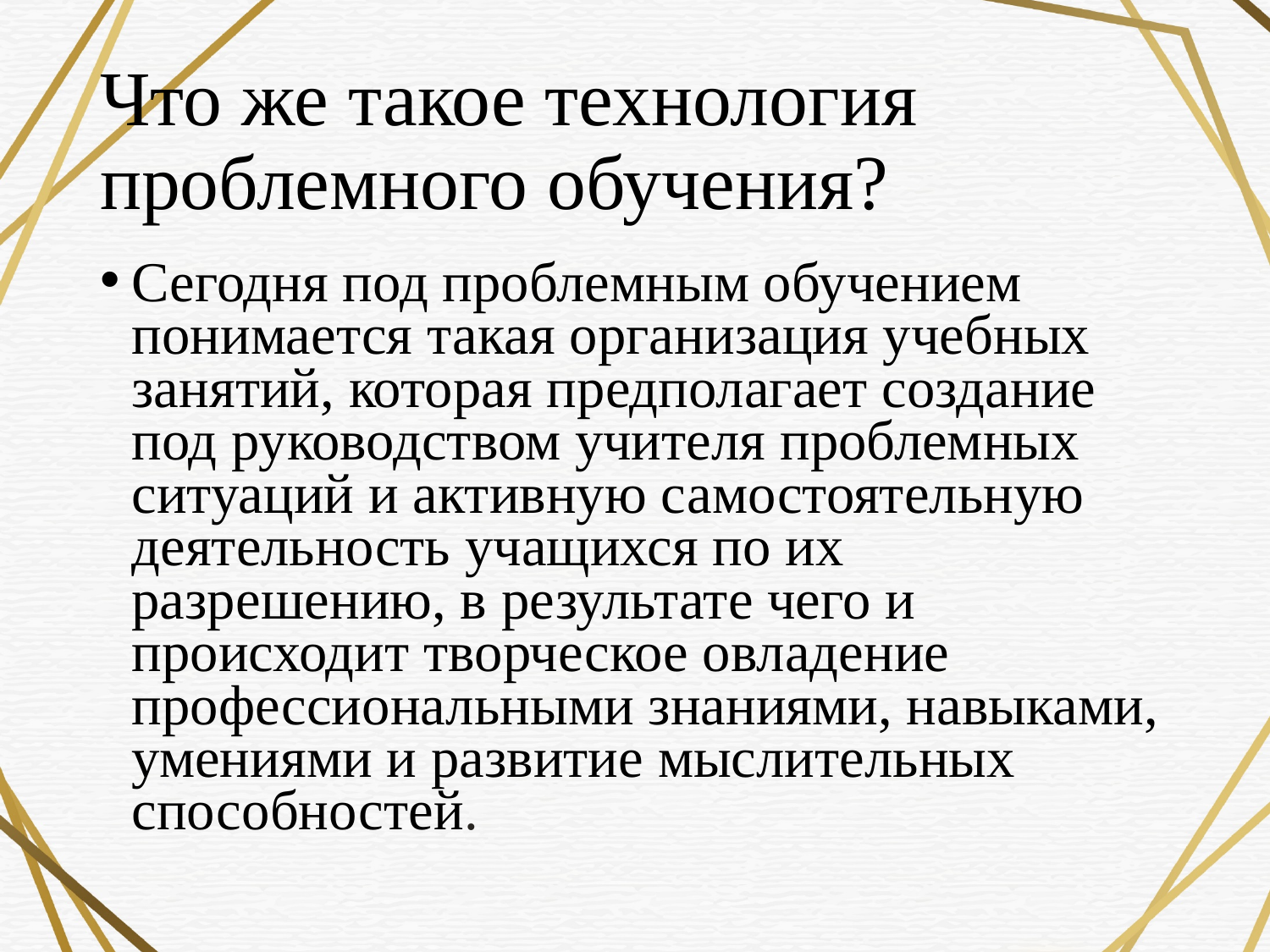

# Что же такое технология проблемного обучения?
Сегодня под проблемным обучением понимается такая организация учебных занятий, которая предполагает создание под руководством учителя проблемных ситуаций и активную самостоятельную деятельность учащихся по их разрешению, в результате чего и происходит творческое овладение профессиональными знаниями, навыками, умениями и развитие мыслительных способностей.